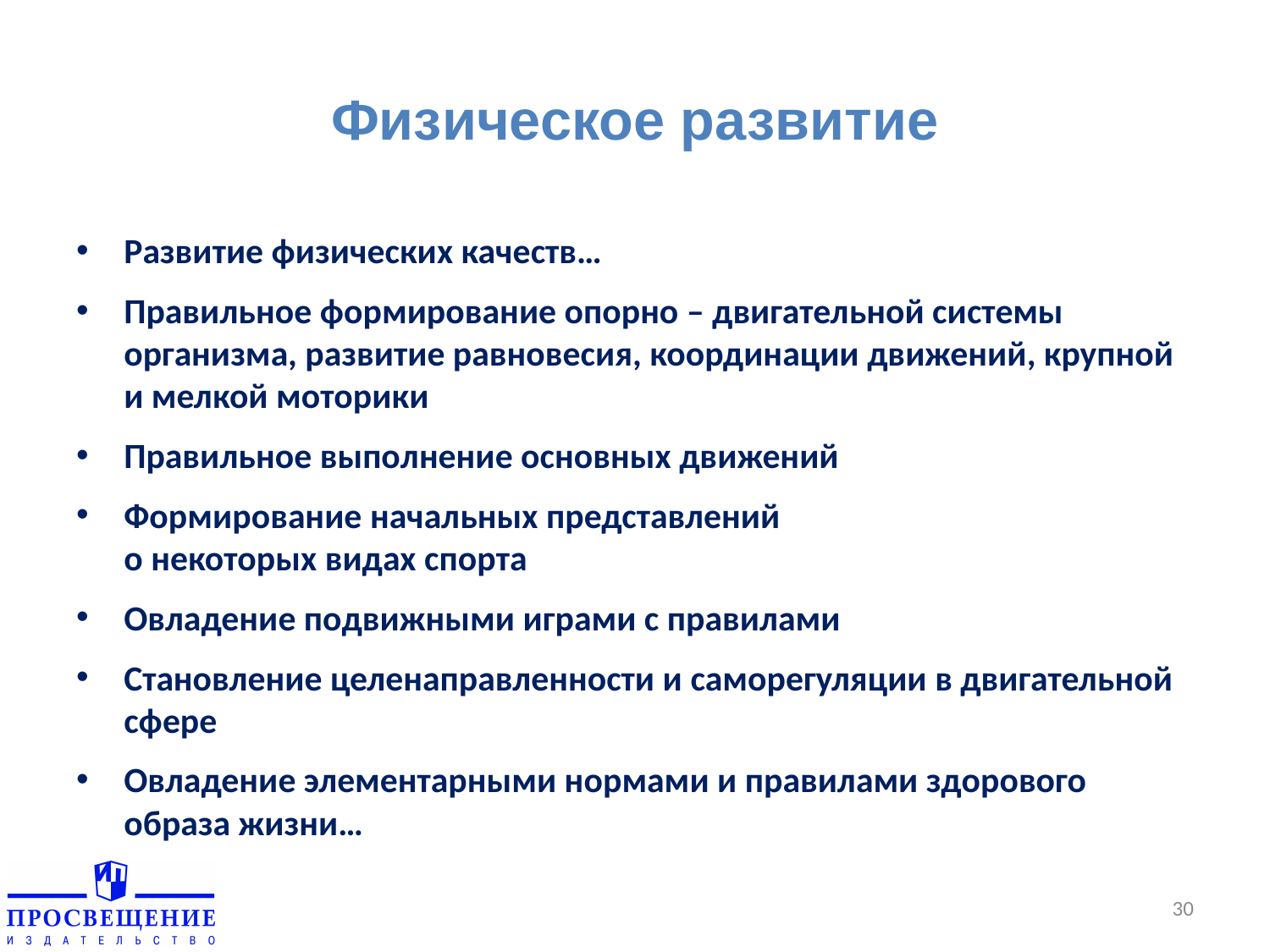

Образовательные области
# Физическое развитие
Развитие физических качеств…
Правильное формирование опорно – двигательной системы организма, развитие равновесия, координации движений, крупной и мелкой моторики
Правильное выполнение основных движений
Формирование начальных представлений
о некоторых видах спорта
Овладение подвижными играми с правилами
Становление целенаправленности и саморегуляции в двигательной сфере
Овладение элементарными нормами и правилами здорового образа жизни…
30